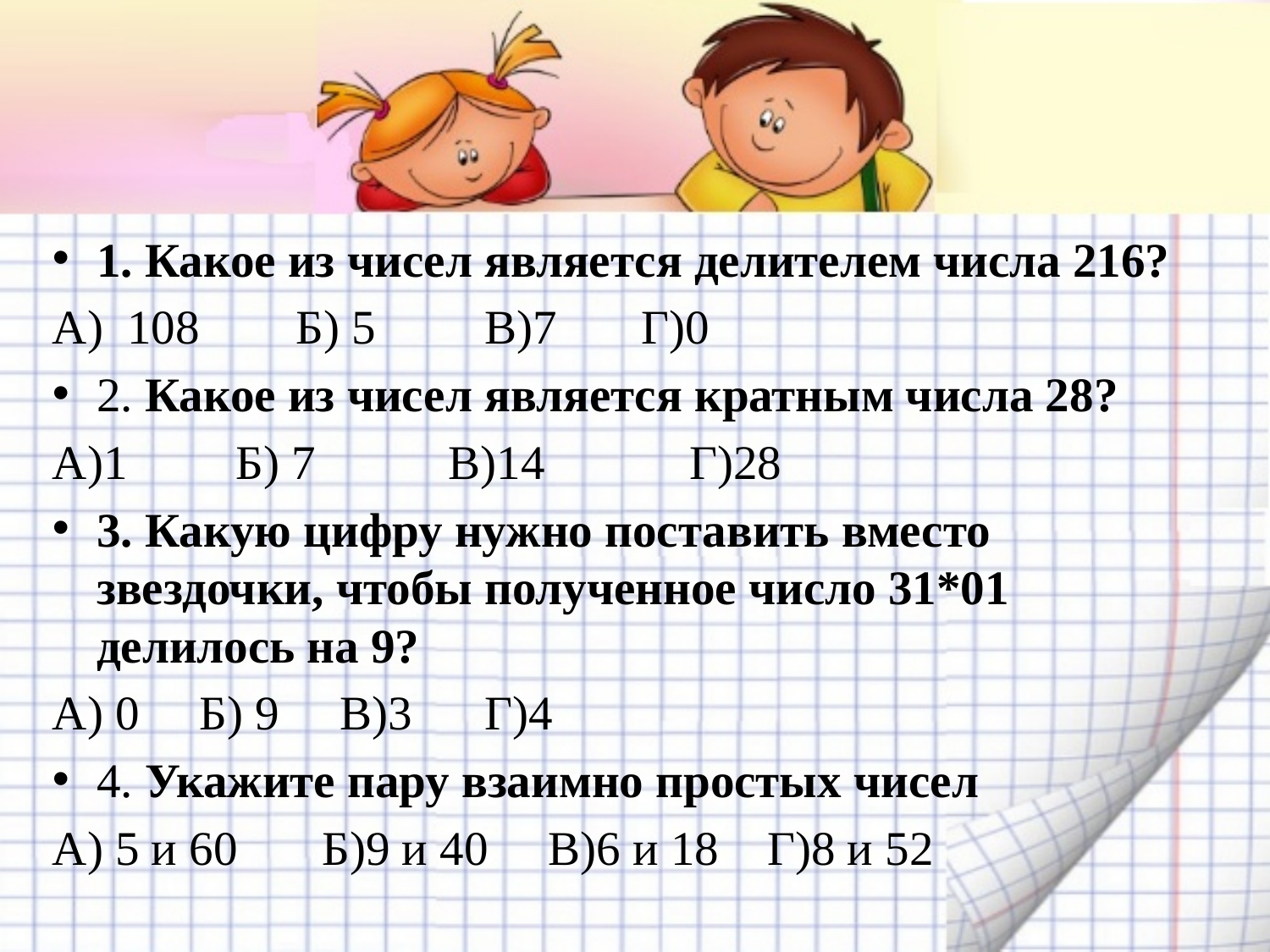

#
1. Какое из чисел является делителем числа 216?
А)  108        Б) 5         В)7       Г)0
2. Какое из чисел является кратным числа 28?
А)1         Б) 7           В)14            Г)28
3. Какую цифру нужно поставить вместо звездочки, чтобы полученное число 31*01 делилось на 9?
А) 0     Б) 9     В)3      Г)4
4. Укажите пару взаимно простых чисел
А) 5 и 60       Б)9 и 40     В)6 и 18    Г)8 и 52